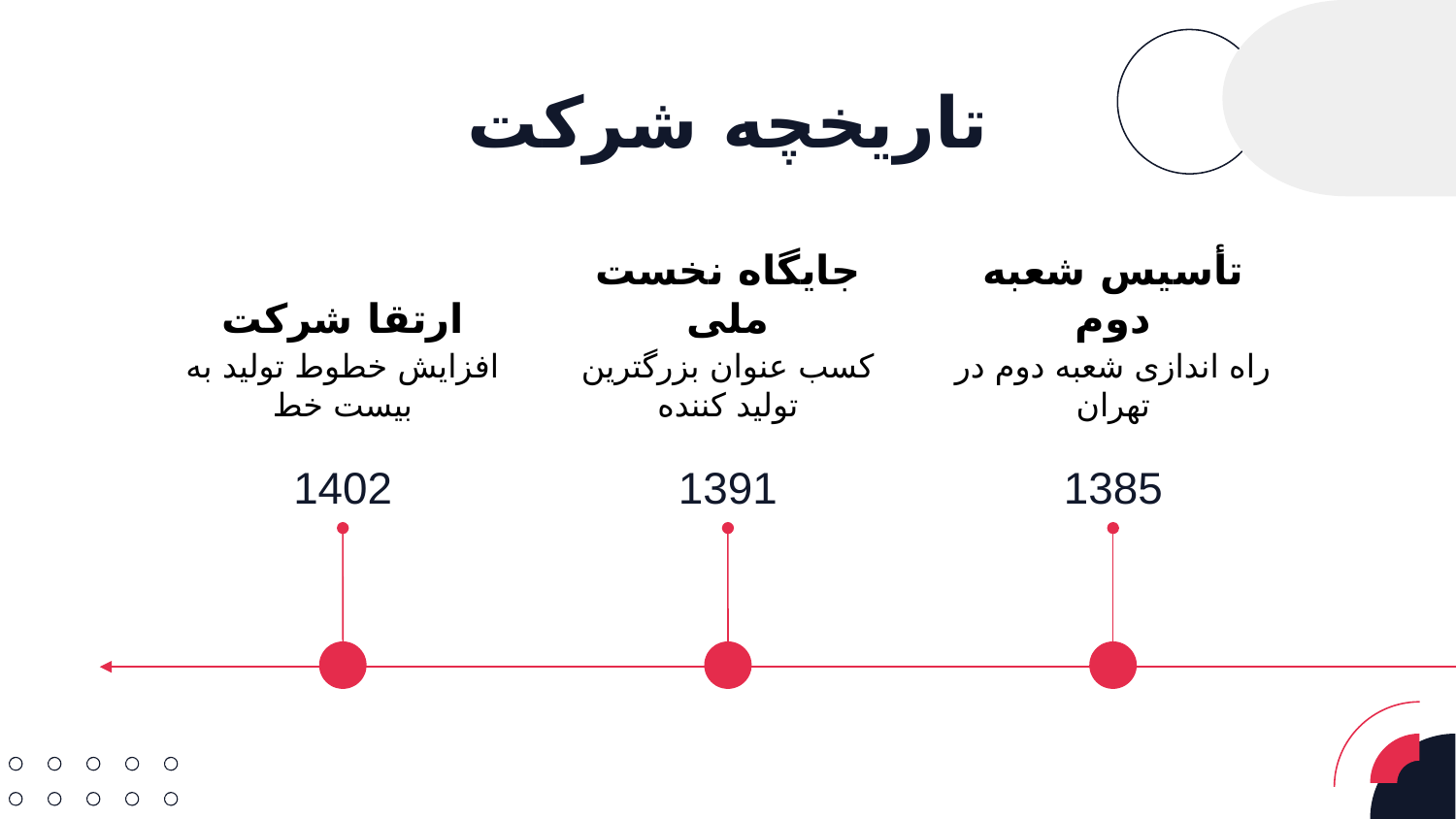

# تاریخچه شرکت
ارتقا شرکت
جایگاه نخست ملی
تأسیس شعبه دوم
افزایش خطوط تولید به بیست خط
کسب عنوان بزرگترین تولید کننده
راه اندازی شعبه دوم در تهران
1402
1391
1385